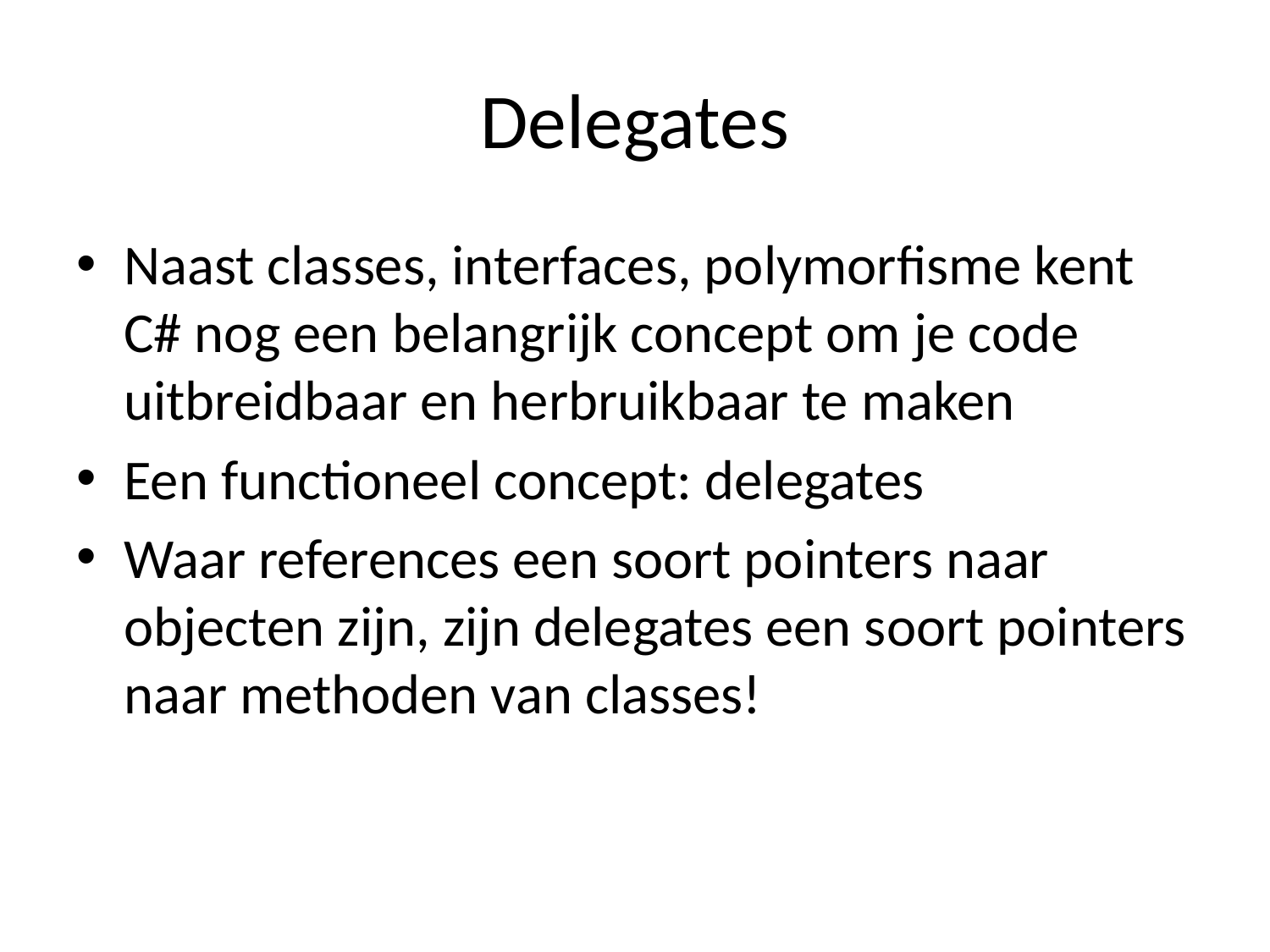

# Delegates
Naast classes, interfaces, polymorfisme kent C# nog een belangrijk concept om je code uitbreidbaar en herbruikbaar te maken
Een functioneel concept: delegates
Waar references een soort pointers naar objecten zijn, zijn delegates een soort pointers naar methoden van classes!